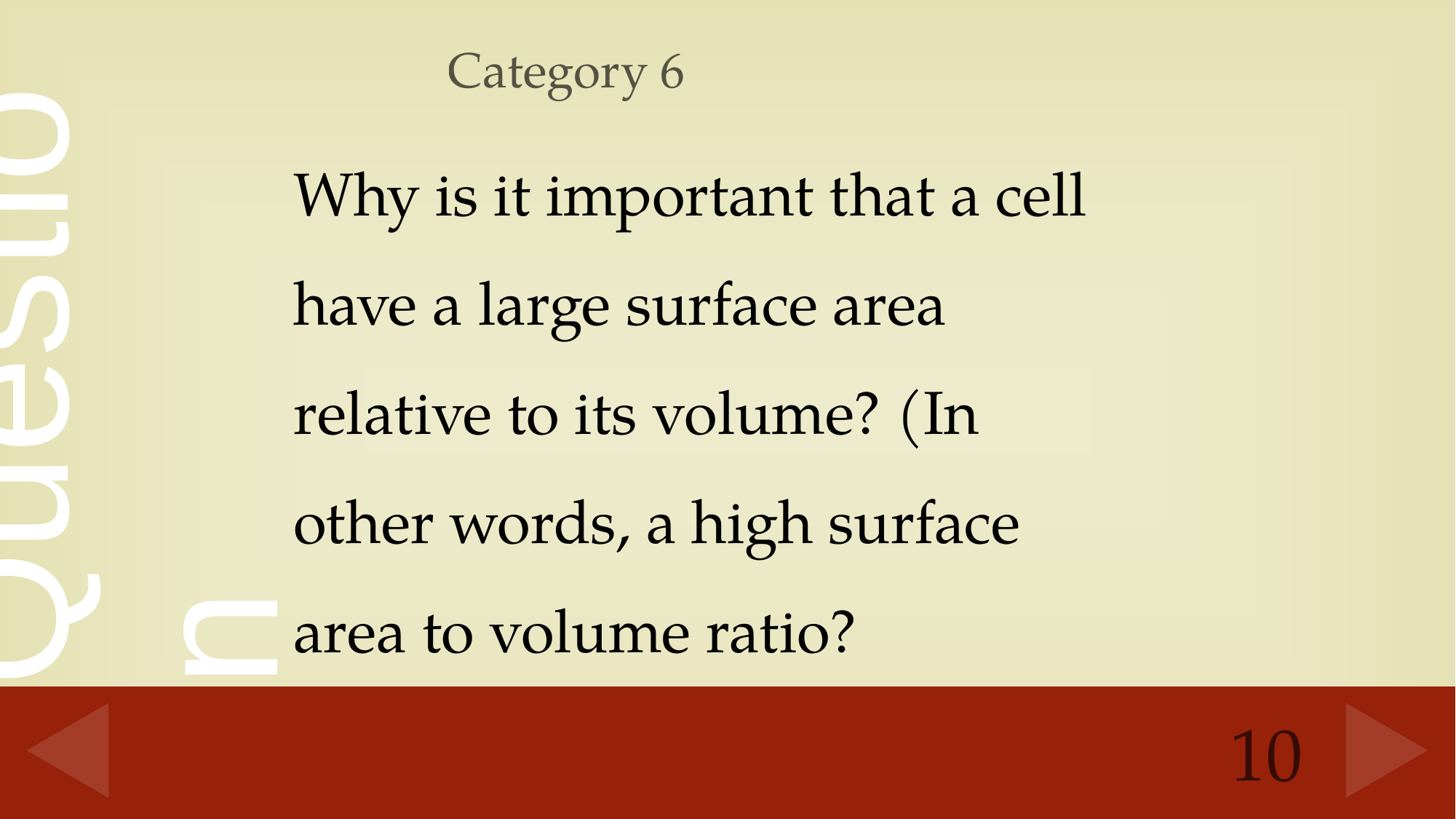

# Category 6

Why is it important that a cell have a large surface area relative to its volume? (In other words, a high surface area to volume ratio?
10